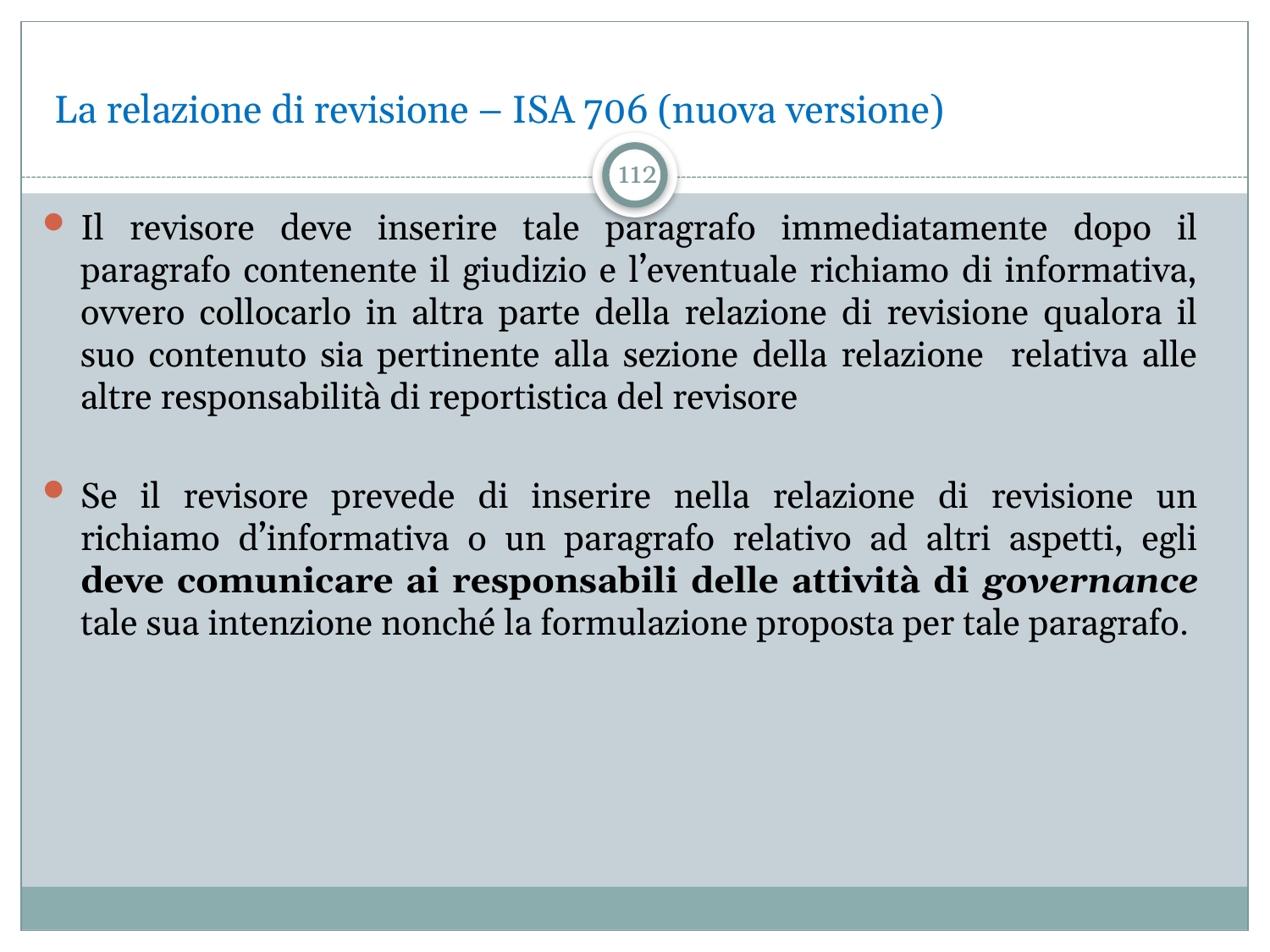

# La relazione di revisione – ISA 706 (nuova versione)
112
Il revisore deve inserire tale paragrafo immediatamente dopo il paragrafo contenente il giudizio e l’eventuale richiamo di informativa, ovvero collocarlo in altra parte della relazione di revisione qualora il suo contenuto sia pertinente alla sezione della relazione  relativa alle altre responsabilità di reportistica del revisore

Se il revisore prevede di inserire nella relazione di revisione un richiamo d’informativa o un paragrafo relativo ad altri aspetti, egli deve comunicare ai responsabili delle attività di governance tale sua intenzione nonché la formulazione proposta per tale paragrafo.